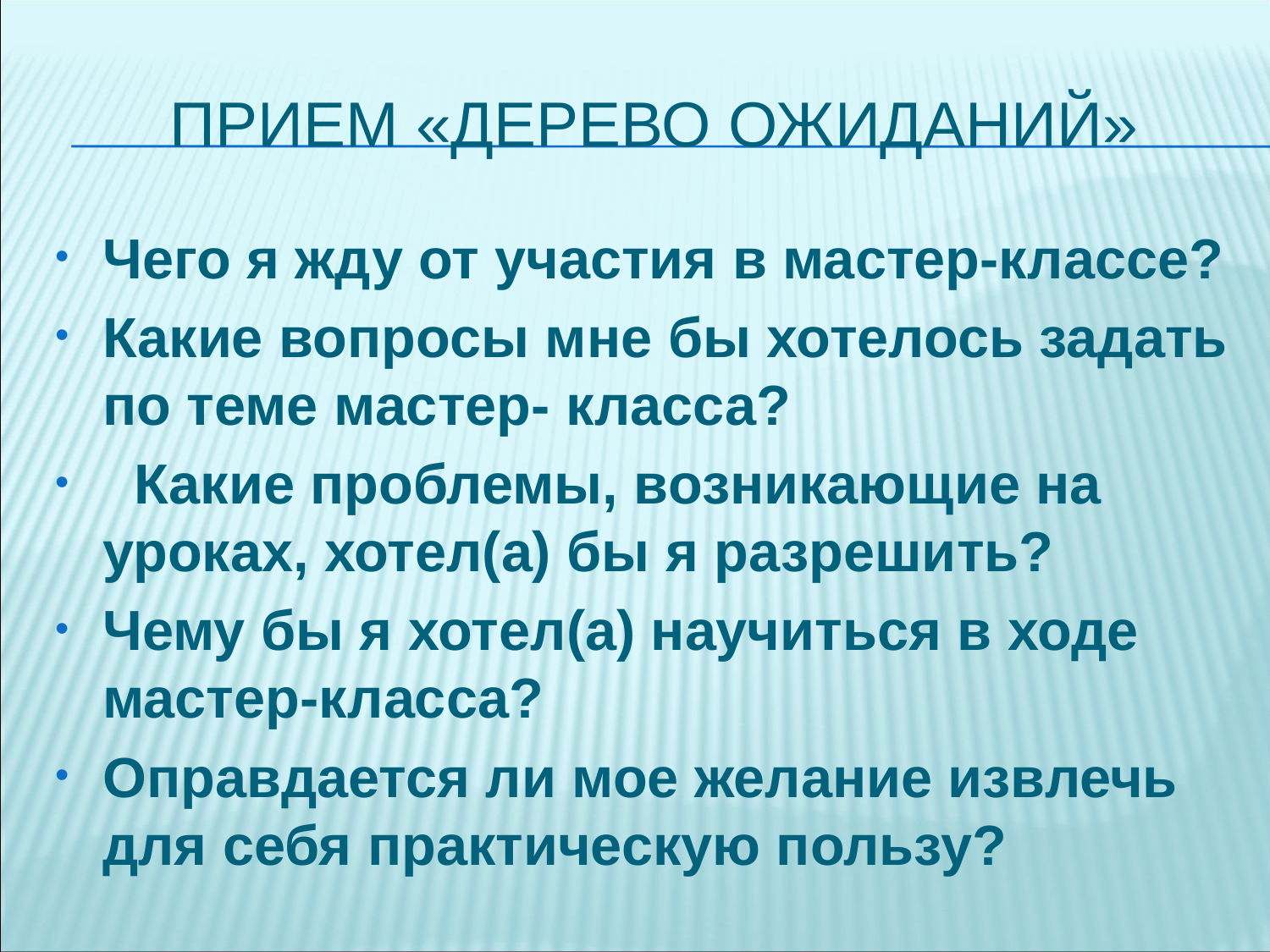

# прием «Дерево ожиданий»
Чего я жду от участия в мастер-классе?
Какие вопросы мне бы хотелось задать по теме мастер- класса?
  Какие проблемы, возникающие на уроках, хотел(а) бы я разрешить?
Чему бы я хотел(а) научиться в ходе мастер-класса?
Оправдается ли мое желание извлечь для себя практическую пользу?